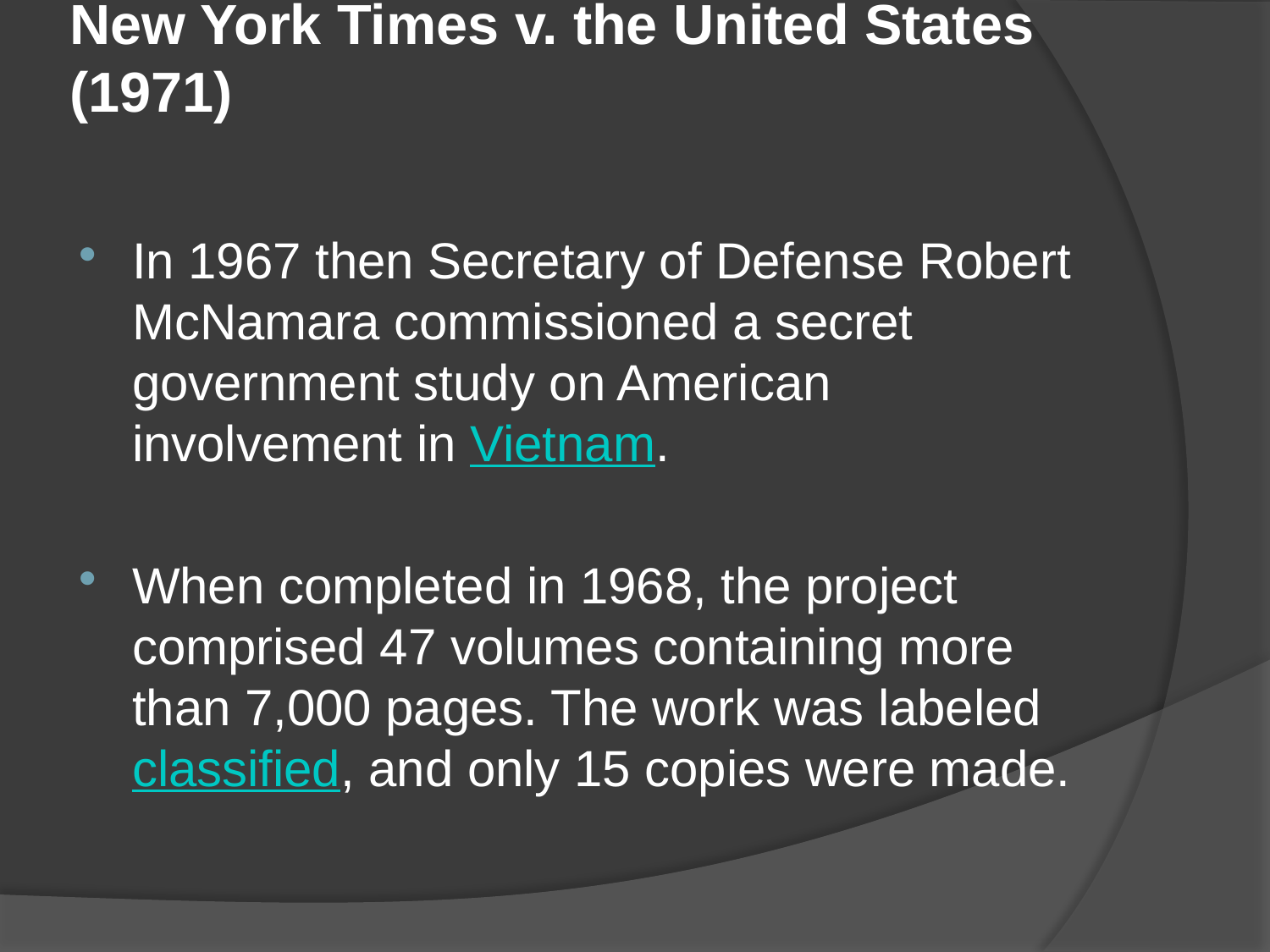

# New York Times v. the United States (1971)
In 1967 then Secretary of Defense Robert McNamara commissioned a secret government study on American involvement in Vietnam.

When completed in 1968, the project comprised 47 volumes containing more than 7,000 pages. The work was labeled classified, and only 15 copies were made.